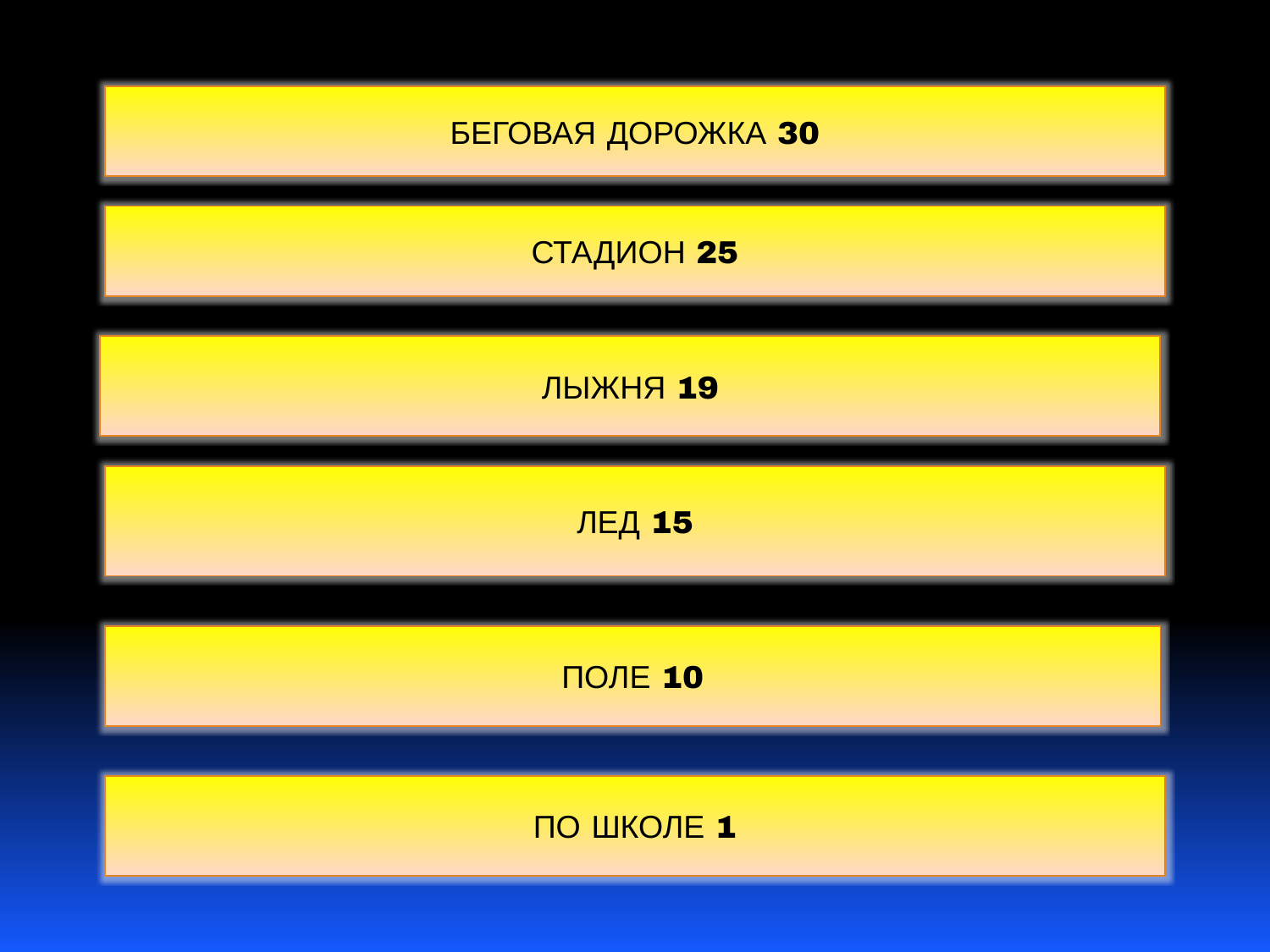

БЕГОВАЯ ДОРОЖКА 30
СТАДИОН 25
ЛЫЖНЯ 19
ЛЕД 15
ПОЛЕ 10
ПО ШКОЛЕ 1